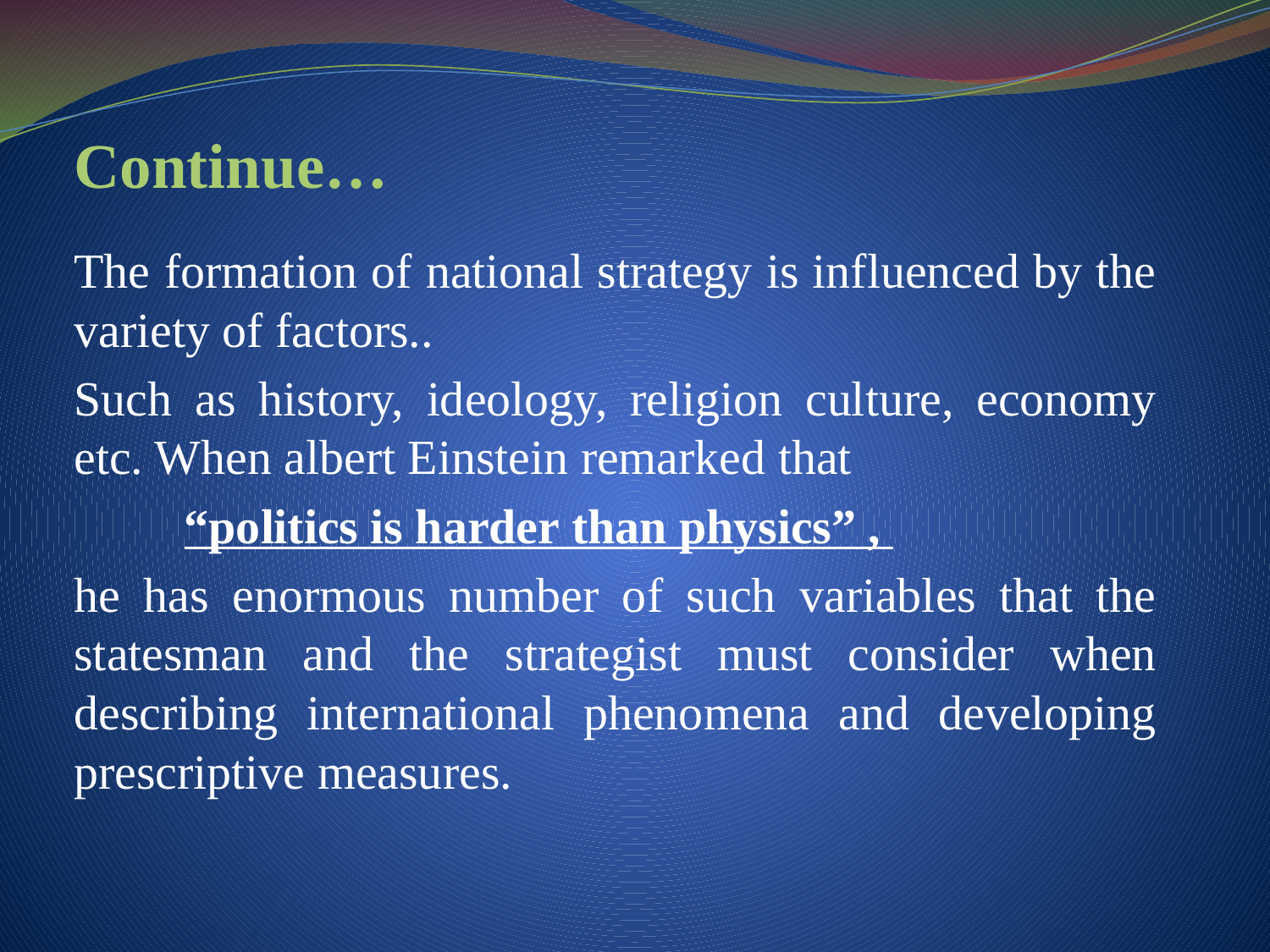

# Continue…
The formation of national strategy is influenced by the variety of factors..
Such as history, ideology, religion culture, economy etc. When albert Einstein remarked that
	“politics is harder than physics” ,
he has enormous number of such variables that the statesman and the strategist must consider when describing international phenomena and developing prescriptive measures.